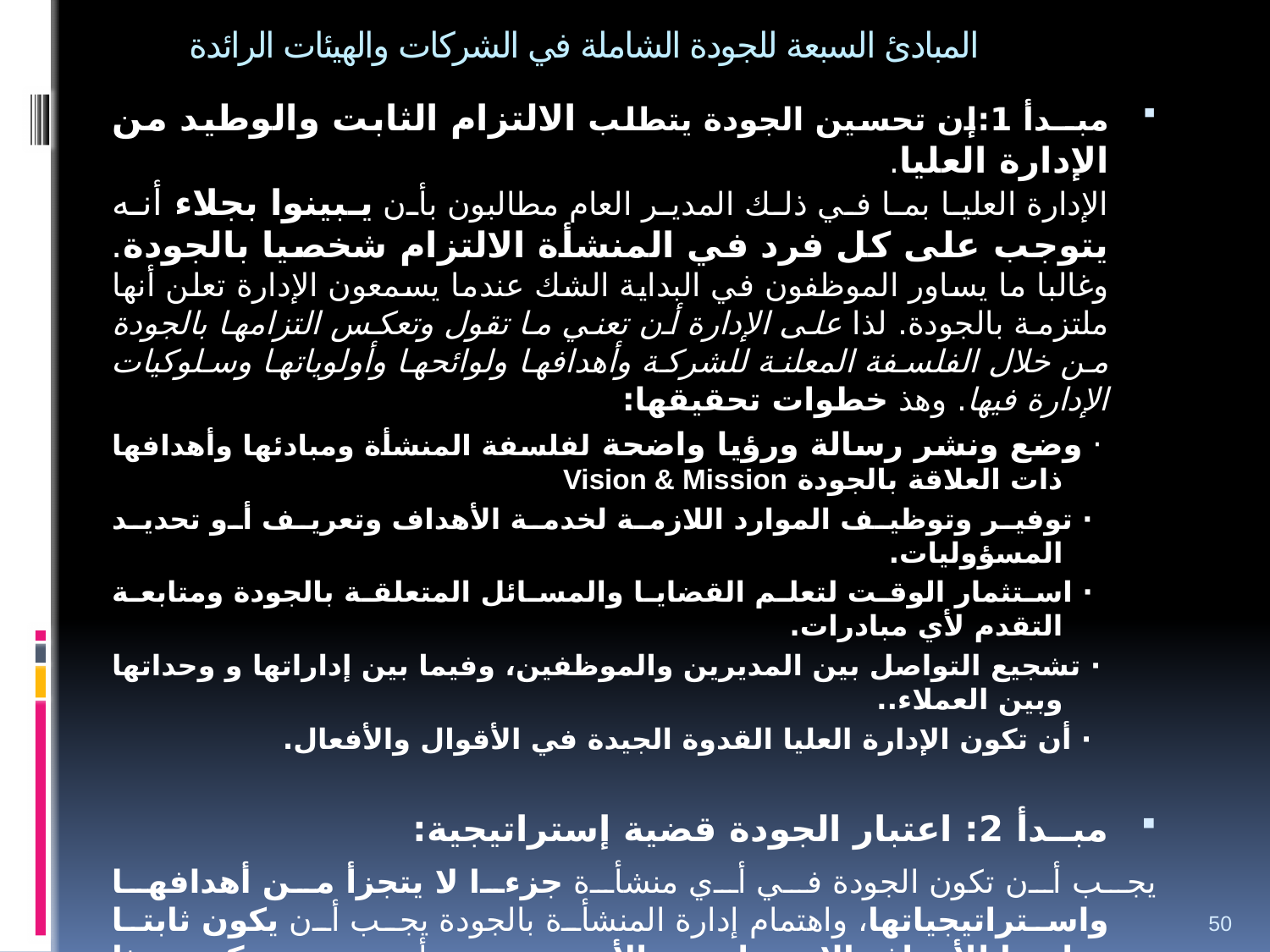

# المبادئ السبعة للجودة الشاملة في الشركات والهيئات الرائدة
مبــدأ 1:إن تحسين الجودة يتطلب الالتزام الثابت والوطيد من الإدارة العليا.
الإدارة العليا بما في ذلك المدير العام مطالبون بأن يبينوا بجلاء أنه يتوجب على كل فرد في المنشأة الالتزام شخصيا بالجودة. وغالبا ما يساور الموظفون في البداية الشك عندما يسمعون الإدارة تعلن أنها ملتزمة بالجودة. لذا على الإدارة أن تعني ما تقول وتعكس التزامها بالجودة من خلال الفلسفة المعلنة للشركة وأهدافها ولوائحها وأولوياتها وسلوكيات الإدارة فيها. وهذ خطوات تحقيقها:
· وضع ونشر رسالة ورؤيا واضحة لفلسفة المنشأة ومبادئها وأهدافها ذات العلاقة بالجودة Vision & Mission
 · توفير وتوظيف الموارد اللازمة لخدمة الأهداف وتعريف أو تحديد المسؤوليات.
 · استثمار الوقت لتعلم القضايا والمسائل المتعلقة بالجودة ومتابعة التقدم لأي مبادرات.
· تشجيع التواصل بين المديرين والموظفين، وفيما بين إداراتها و وحداتها وبين العملاء..
 · أن تكون الإدارة العليا القدوة الجيدة في الأقوال والأفعال.

مبــدأ 2: اعتبار الجودة قضية إستراتيجية:
	يجب أن تكون الجودة في أي منشأة جزءا لا يتجزأ من أهدافها واستراتيجياتها، واهتمام إدارة المنشأة بالجودة يجب أن يكون ثابتا وداعما للأهداف الإستراتيجية الأخرى. ويجب أن يرى وينعكس هذا الاهتمام في الطريقة التي تمارس فيها الأعمال في المنشأة بما في ذلك وضع الخطط والميزانيات التقديرية.

50